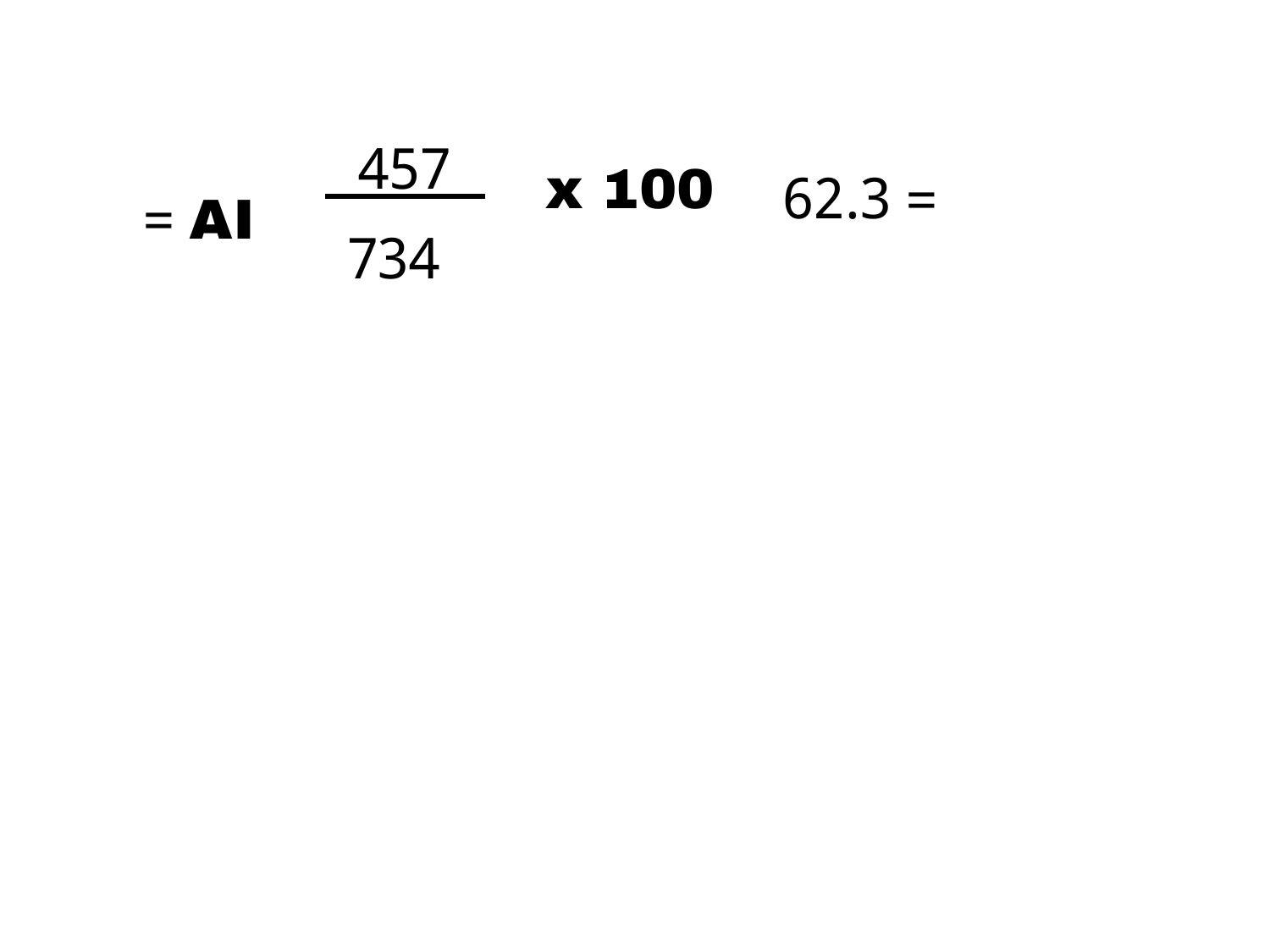

457
x 100
= 62.3
AI =
734